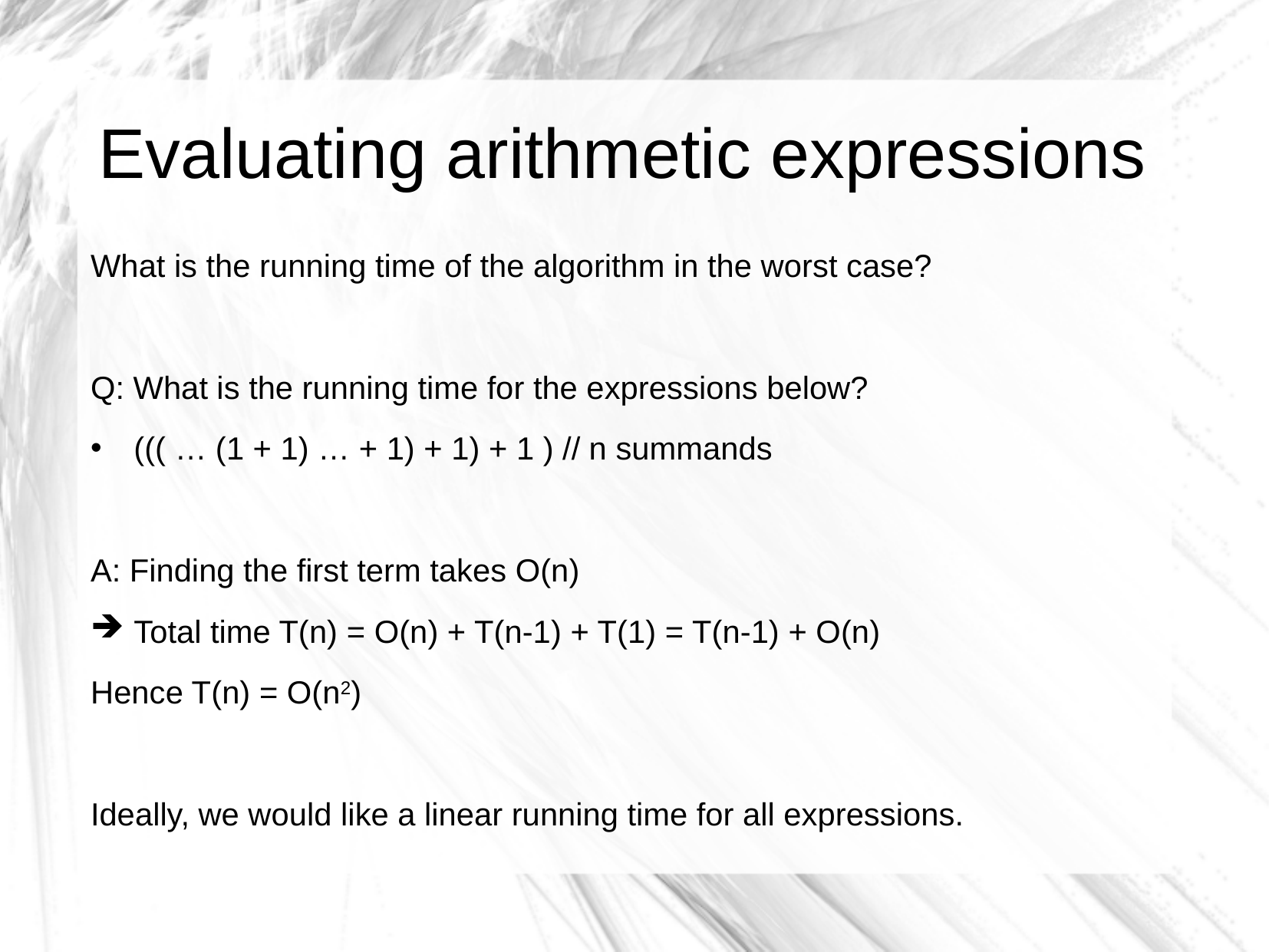

Evaluating arithmetic expressions
What is the running time of the algorithm in the worst case?

Q: What is the running time for the expressions below?
((( … (1 + 1) … + 1) + 1) + 1 ) // n summands

A: Finding the first term takes O(n)
Total time T(n) = O(n) + T(n-1) + T(1) = T(n-1) + O(n)
Hence T(n) = O(n2)

Ideally, we would like a linear running time for all expressions.